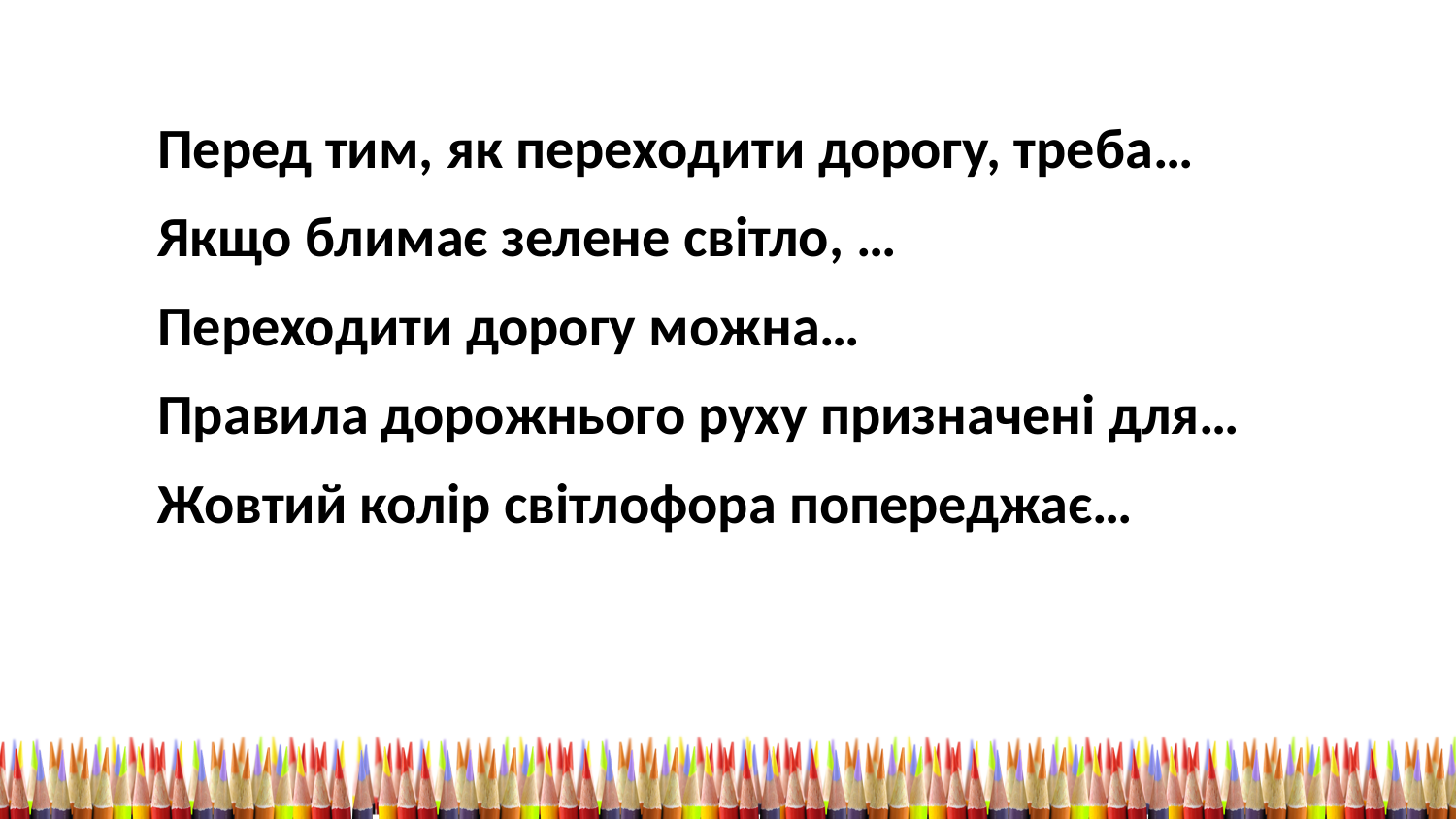

Перед тим, як переходити дорогу, треба…
Якщо блимає зелене світло, …
Переходити дорогу можна…
Правила дорожнього руху призначені для…
Жовтий колір світлофора попереджає…